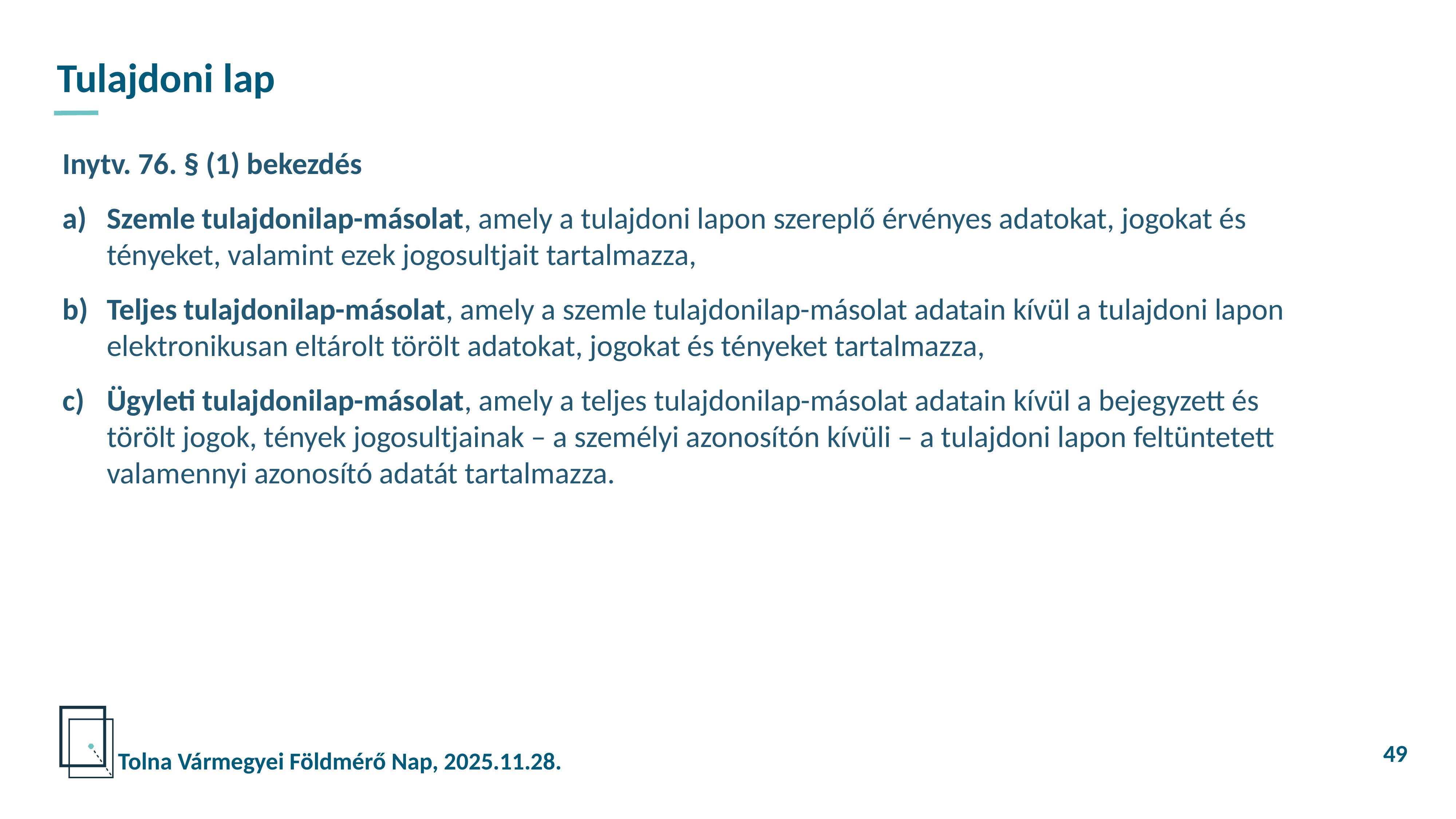

Tulajdoni lap
Inytv. 76. § (1) bekezdés
Szemle tulajdonilap-másolat, amely a tulajdoni lapon szereplő érvényes adatokat, jogokat és tényeket, valamint ezek jogosultjait tartalmazza,
Teljes tulajdonilap-másolat, amely a szemle tulajdonilap-másolat adatain kívül a tulajdoni lapon elektronikusan eltárolt törölt adatokat, jogokat és tényeket tartalmazza,
Ügyleti tulajdonilap-másolat, amely a teljes tulajdonilap-másolat adatain kívül a bejegyzett és törölt jogok, tények jogosultjainak – a személyi azonosítón kívüli – a tulajdoni lapon feltüntetett valamennyi azonosító adatát tartalmazza.

49